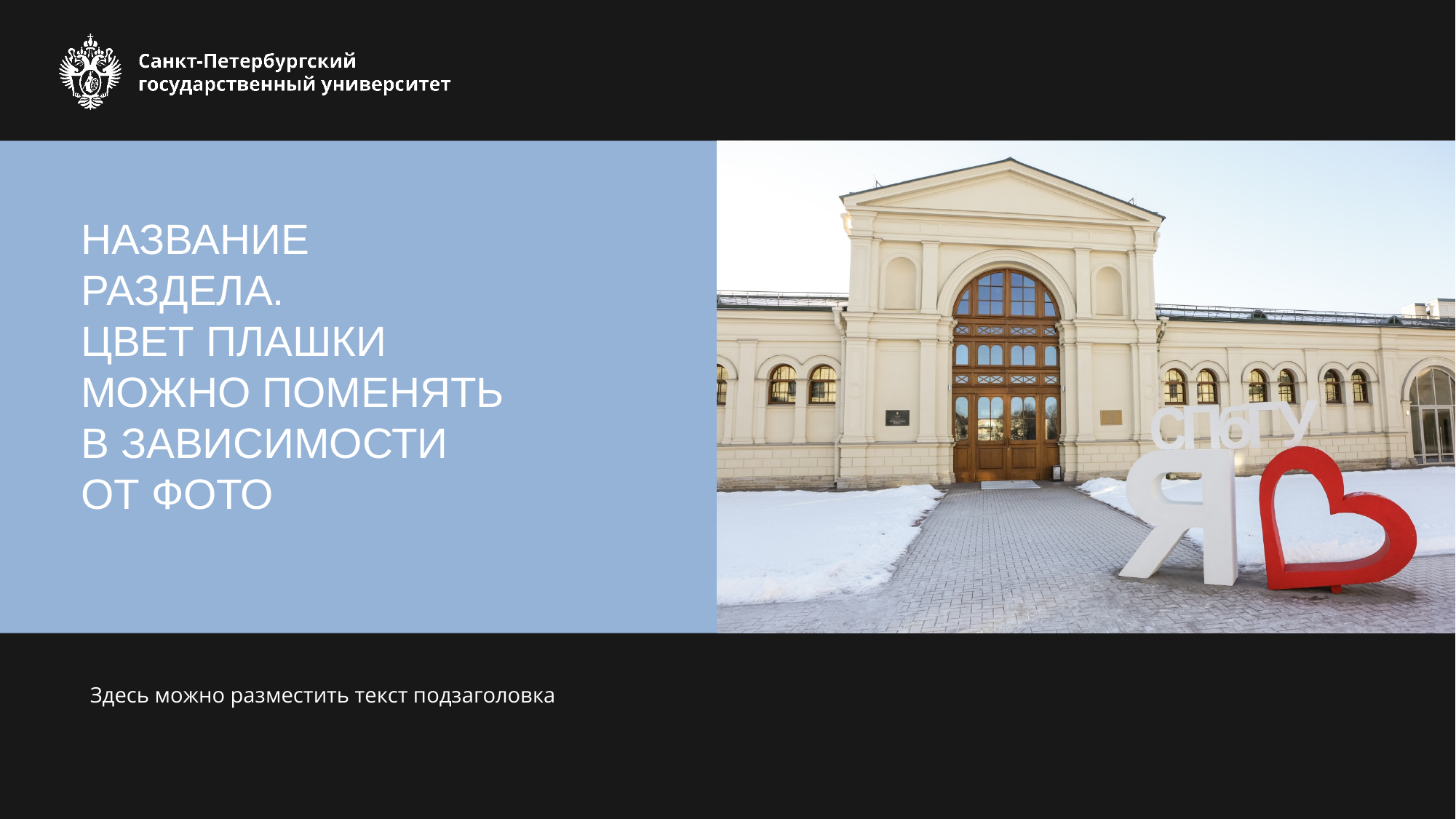

название
Раздела.
Цвет плашки
Можно поменять
В зависимости
от фото
Здесь можно разместить текст подзаголовка